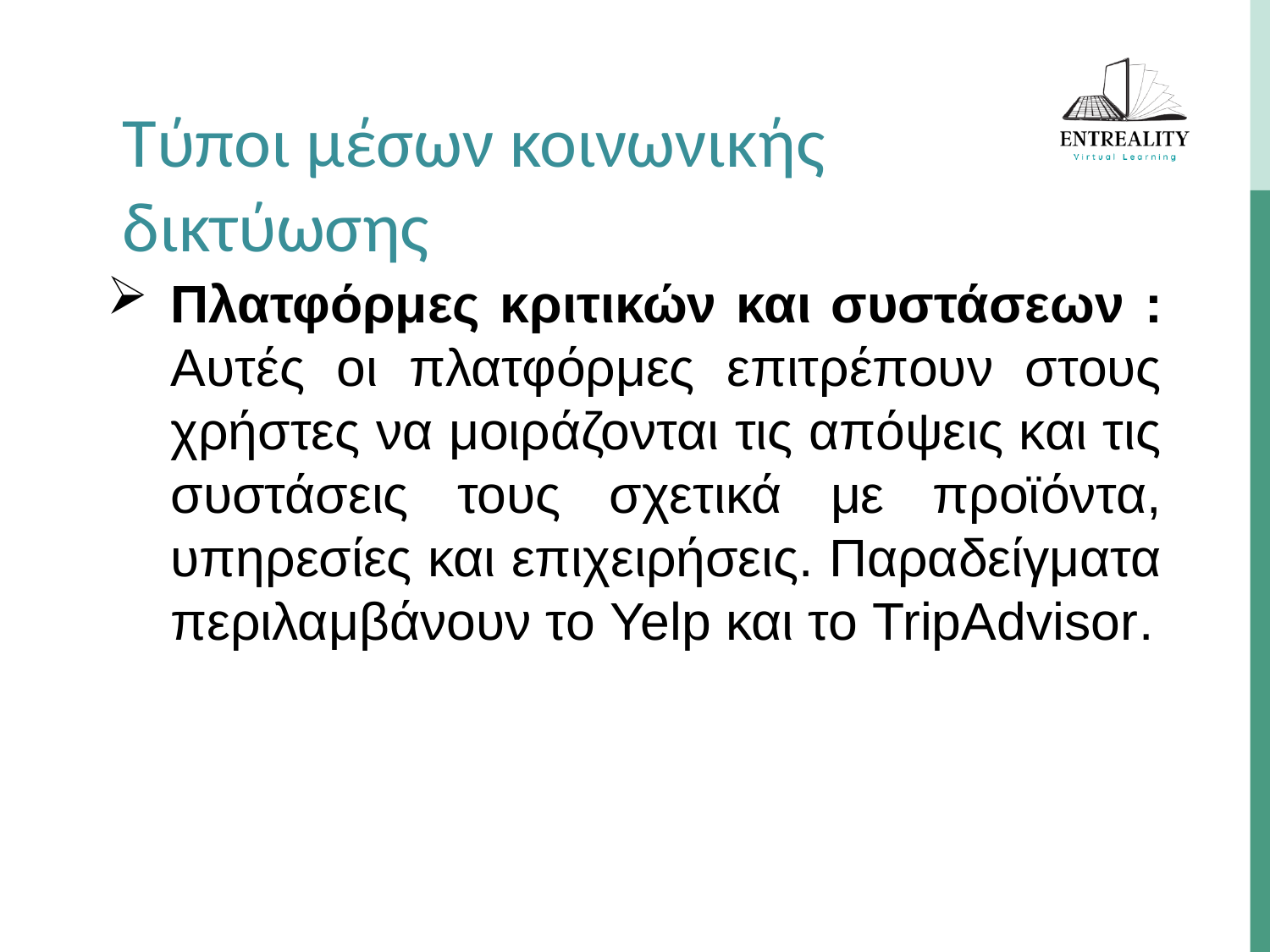

Τύποι μέσων κοινωνικής δικτύωσης
Πλατφόρμες κριτικών και συστάσεων : Αυτές οι πλατφόρμες επιτρέπουν στους χρήστες να μοιράζονται τις απόψεις και τις συστάσεις τους σχετικά με προϊόντα, υπηρεσίες και επιχειρήσεις. Παραδείγματα περιλαμβάνουν το Yelp και το TripAdvisor.